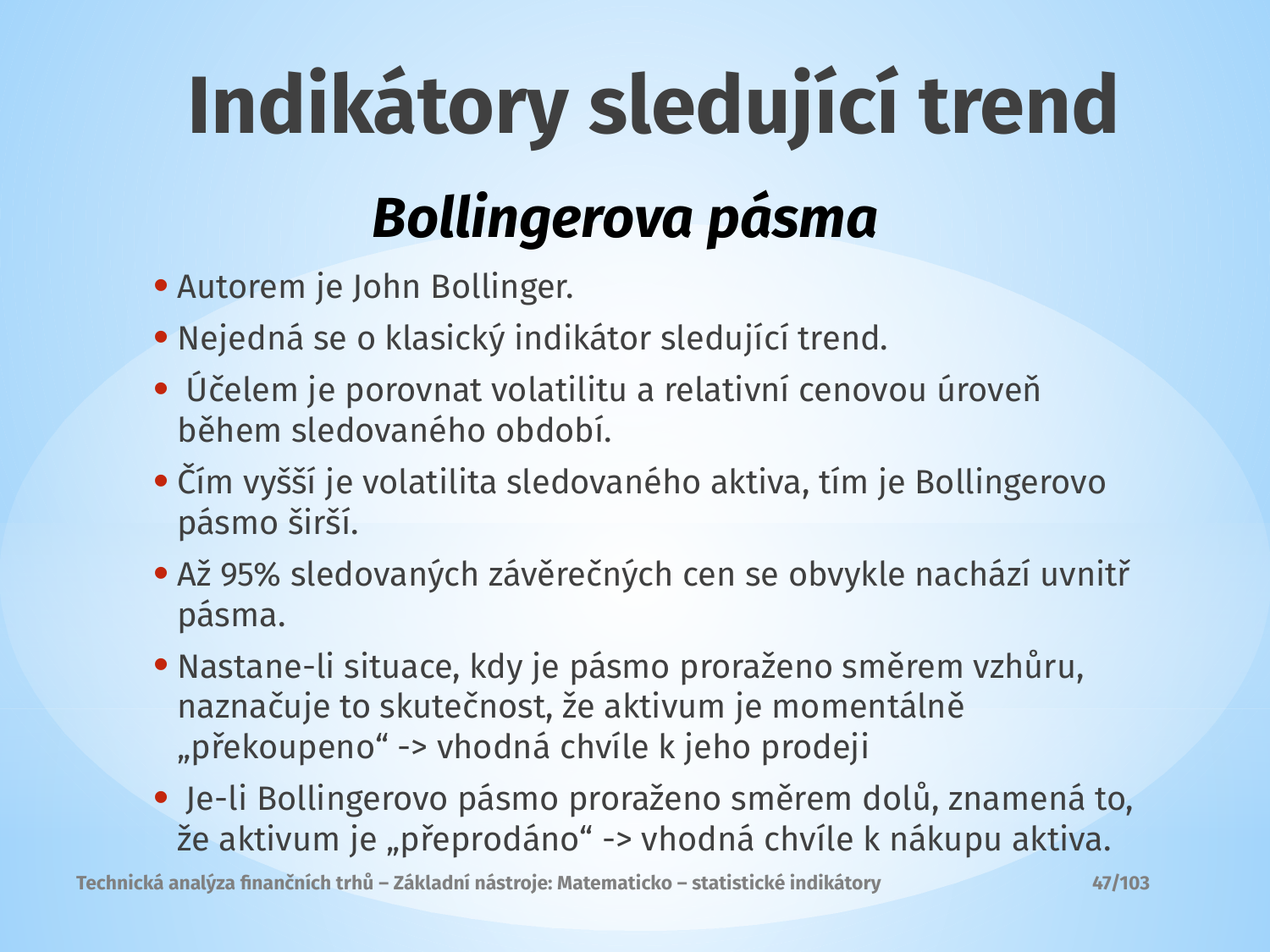

Indikátory sledující trend
Bollingerova pásma
Autorem je John Bollinger.
Nejedná se o klasický indikátor sledující trend.
 Účelem je porovnat volatilitu a relativní cenovou úroveň během sledovaného období.
Čím vyšší je volatilita sledovaného aktiva, tím je Bollingerovo pásmo širší.
Až 95% sledovaných závěrečných cen se obvykle nachází uvnitř pásma.
Nastane-li situace, kdy je pásmo proraženo směrem vzhůru, naznačuje to skutečnost, že aktivum je momentálně „překoupeno“ -> vhodná chvíle k jeho prodeji
 Je-li Bollingerovo pásmo proraženo směrem dolů, znamená to, že aktivum je „přeprodáno“ -> vhodná chvíle k nákupu aktiva.
Technická analýza finančních trhů – Základní nástroje: Matematicko – statistické indikátory		47/103